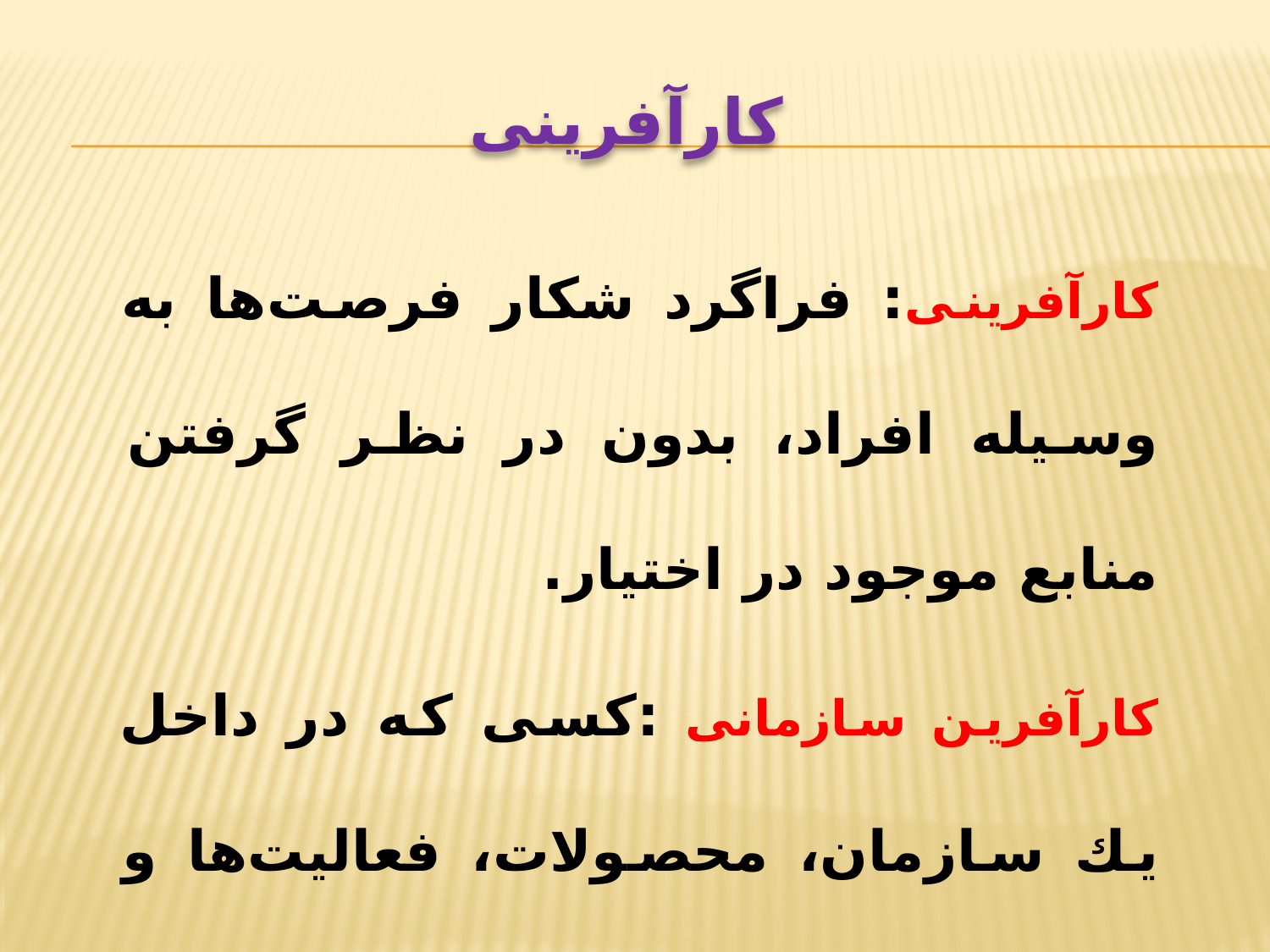

# کارآفرینی
کارآفرینی: فراگرد شکار فرصت‌ها به وسیله افراد، بدون در نظر گرفتن منابع موجود در اختیار.
کارآفرین سازمانی :کسی که در داخل يك سازمان، محصولات، فعالیت‌ها و فناوری‌های جدید را کشف و به بهره‌برداری  می‌رساند.